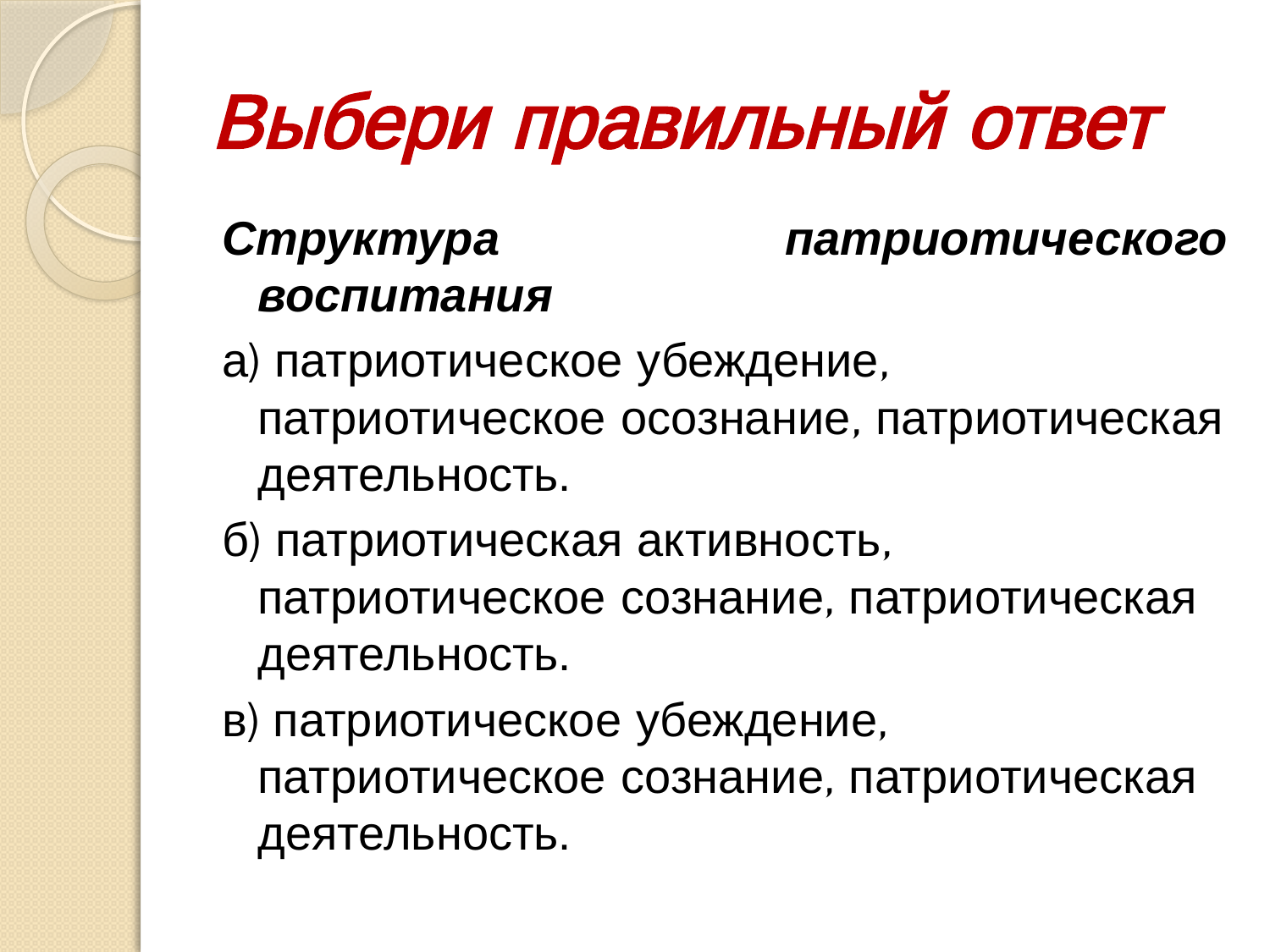

# Выбери правильный ответ
Структура патриотического воспитания
а) патриотическое убеждение, патриотическое осознание, патриотическая деятельность.
б) патриотическая активность, патриотическое сознание, патриотическая деятельность.
в) патриотическое убеждение, патриотическое сознание, патриотическая деятельность.